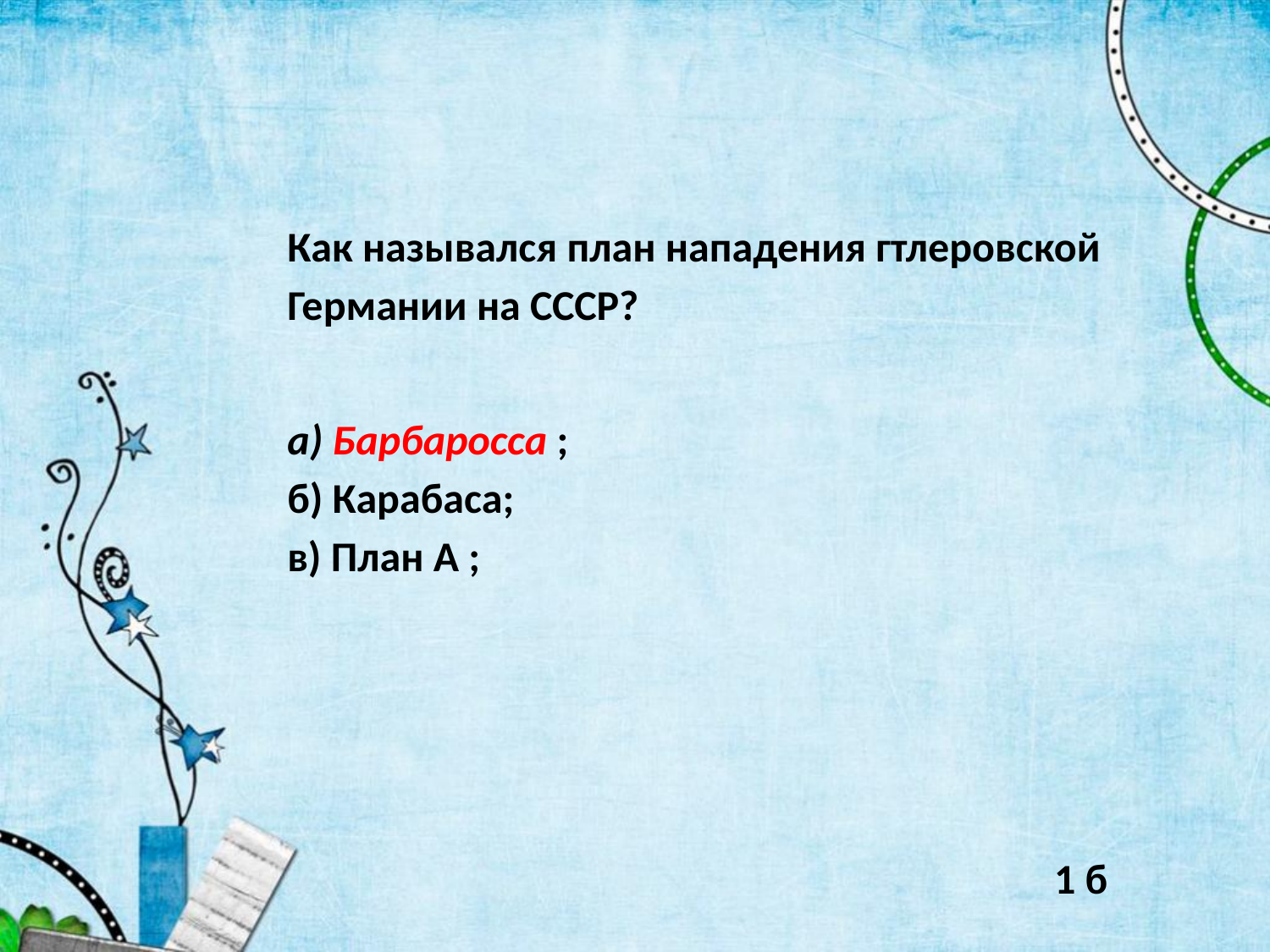

Как назывался план нападения гтлеровской Германии на СССР?
а) Барбаросса ;
б) Карабаса;
в) План А ;
1 б